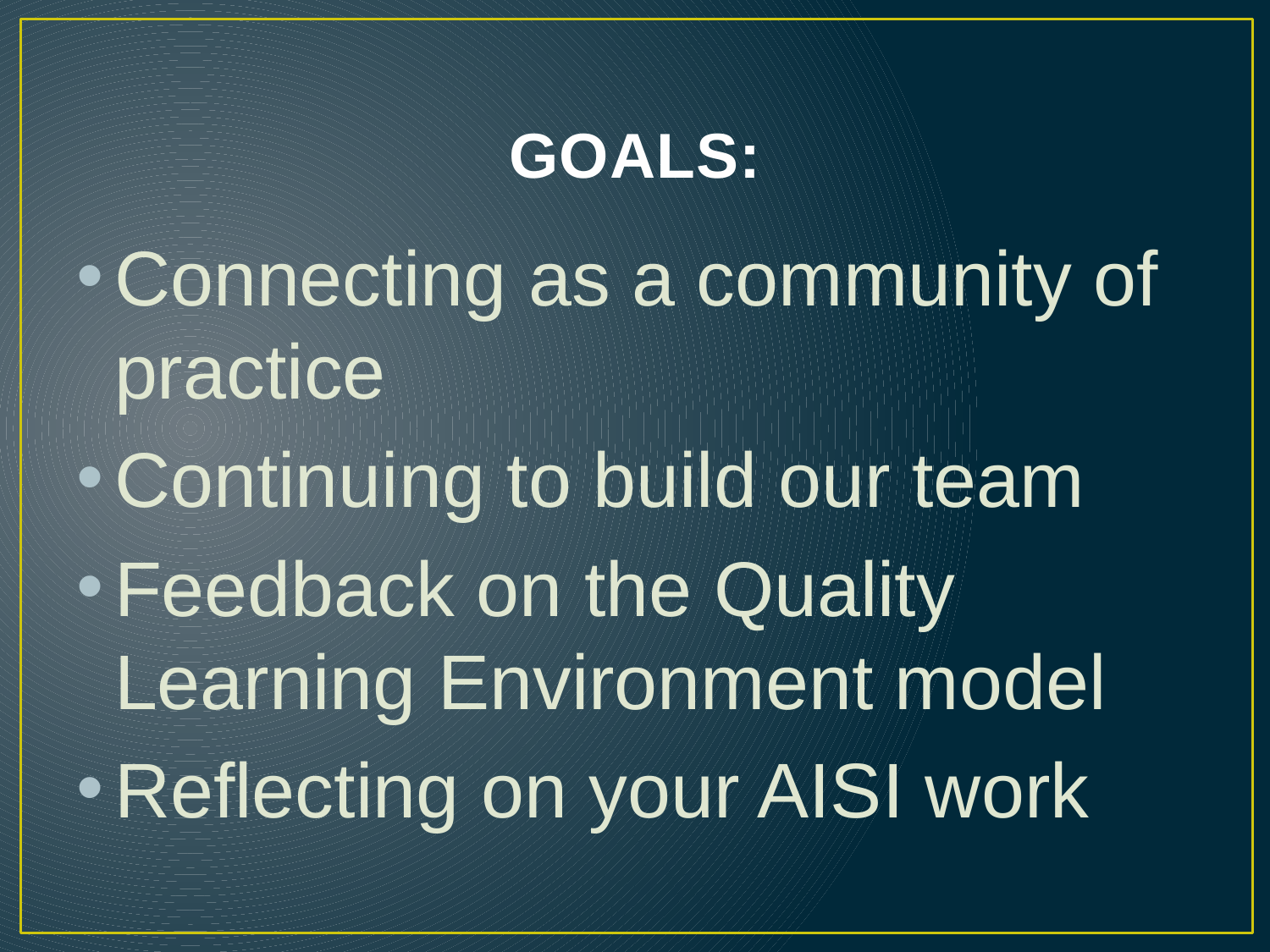

# GOALS:
Connecting as a community of practice
Continuing to build our team
Feedback on the Quality Learning Environment model
Reflecting on your AISI work